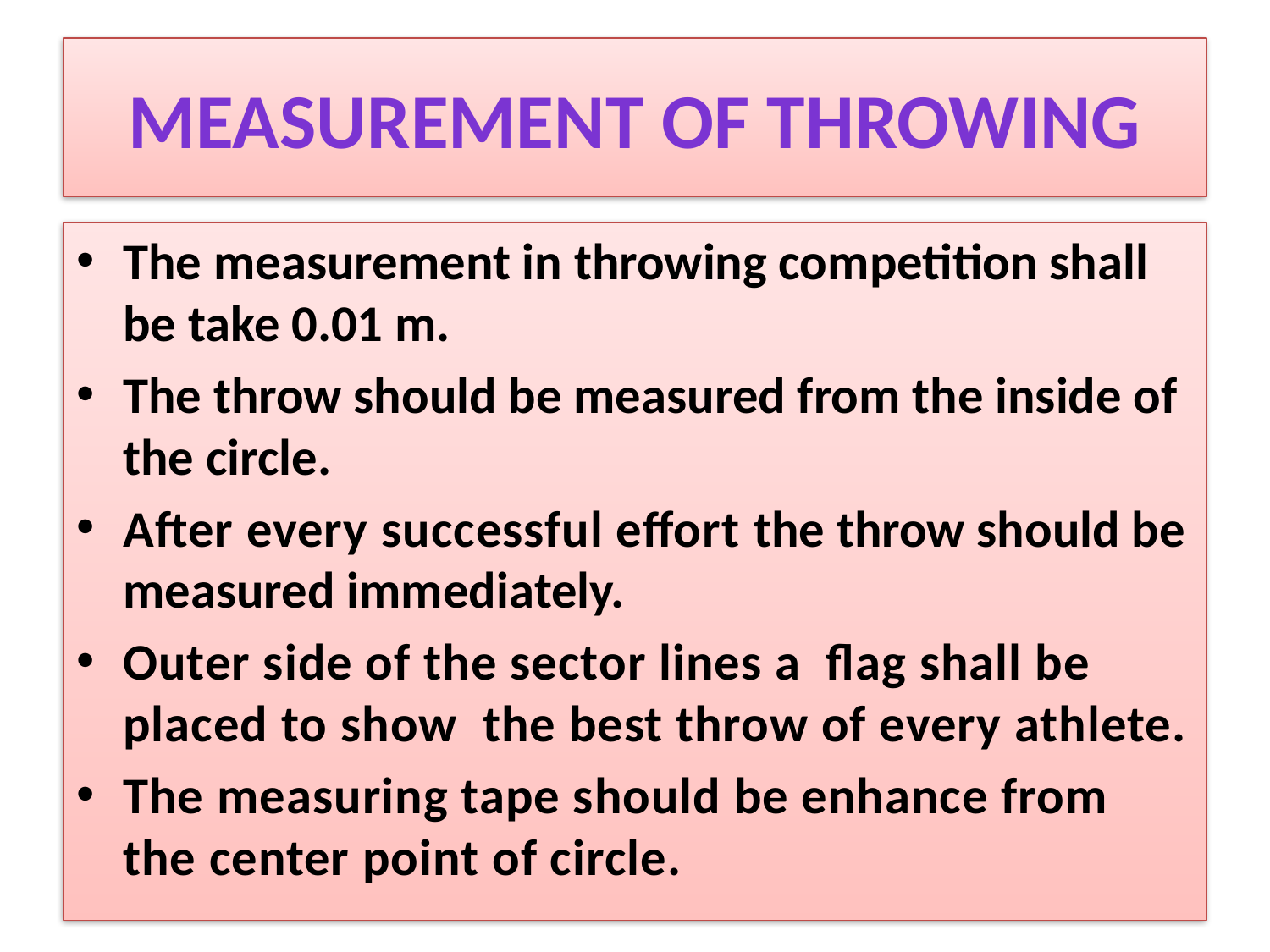

# Measurement of Throwing
The measurement in throwing competition shall be take 0.01 m.
The throw should be measured from the inside of the circle.
After every successful effort the throw should be measured immediately.
Outer side of the sector lines a  flag shall be placed to show  the best throw of every athlete.
The measuring tape should be enhance from the center point of circle.